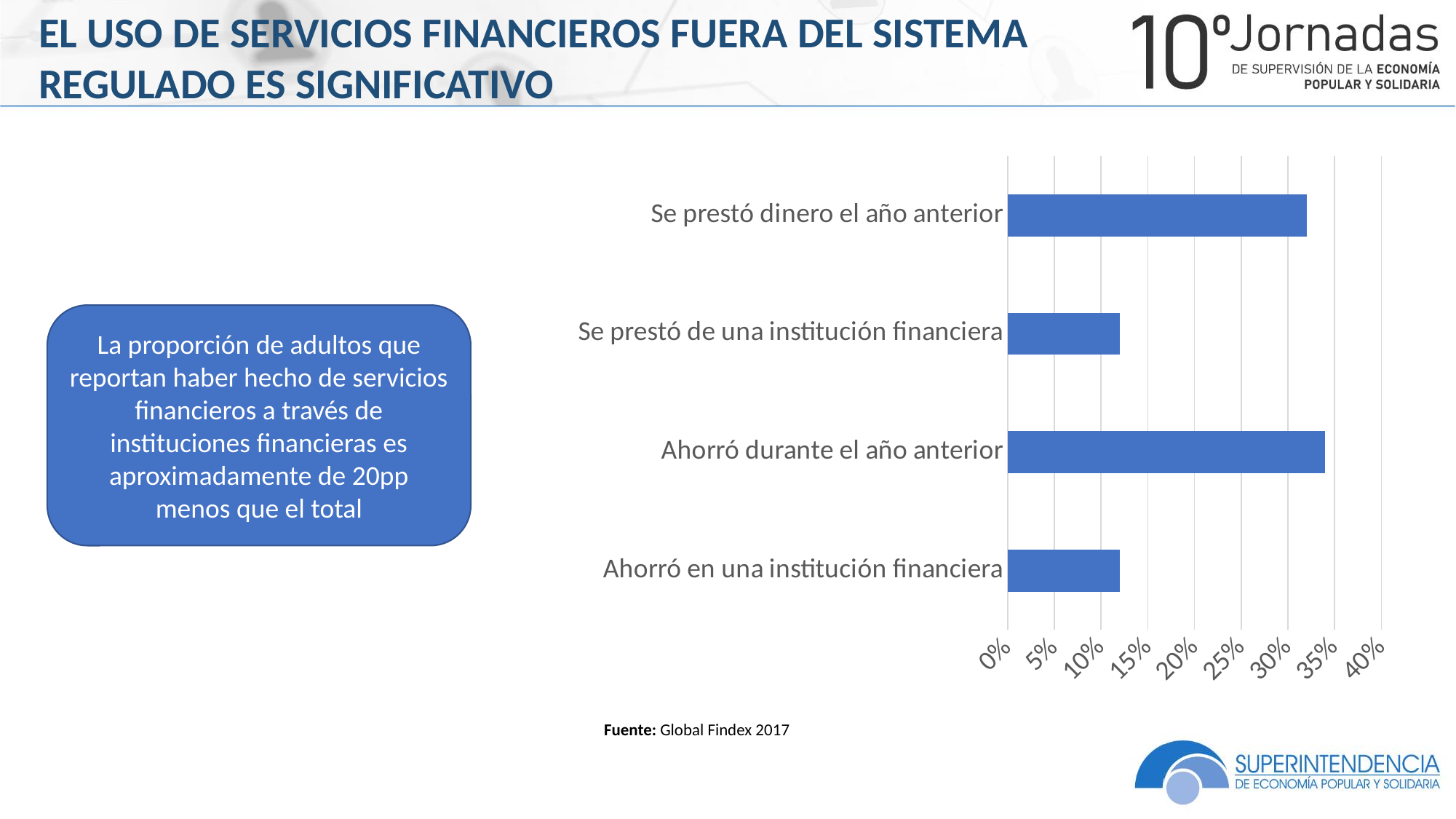

EL USO DE SERVICIOS FINANCIEROS FUERA DEL SISTEMA REGULADO ES SIGNIFICATIVO

### Chart

| Category |  |
|---|---|
| Ahorró en una institución financiera | 0.12 |
| Ahorró durante el año anterior | 0.34 |
| Se prestó de una institución financiera | 0.12 |
| Se prestó dinero el año anterior | 0.32 |
La proporción de adultos que reportan haber hecho de servicios financieros a través de instituciones financieras es aproximadamente de 20pp menos que el total
Fuente: Global Findex 2017